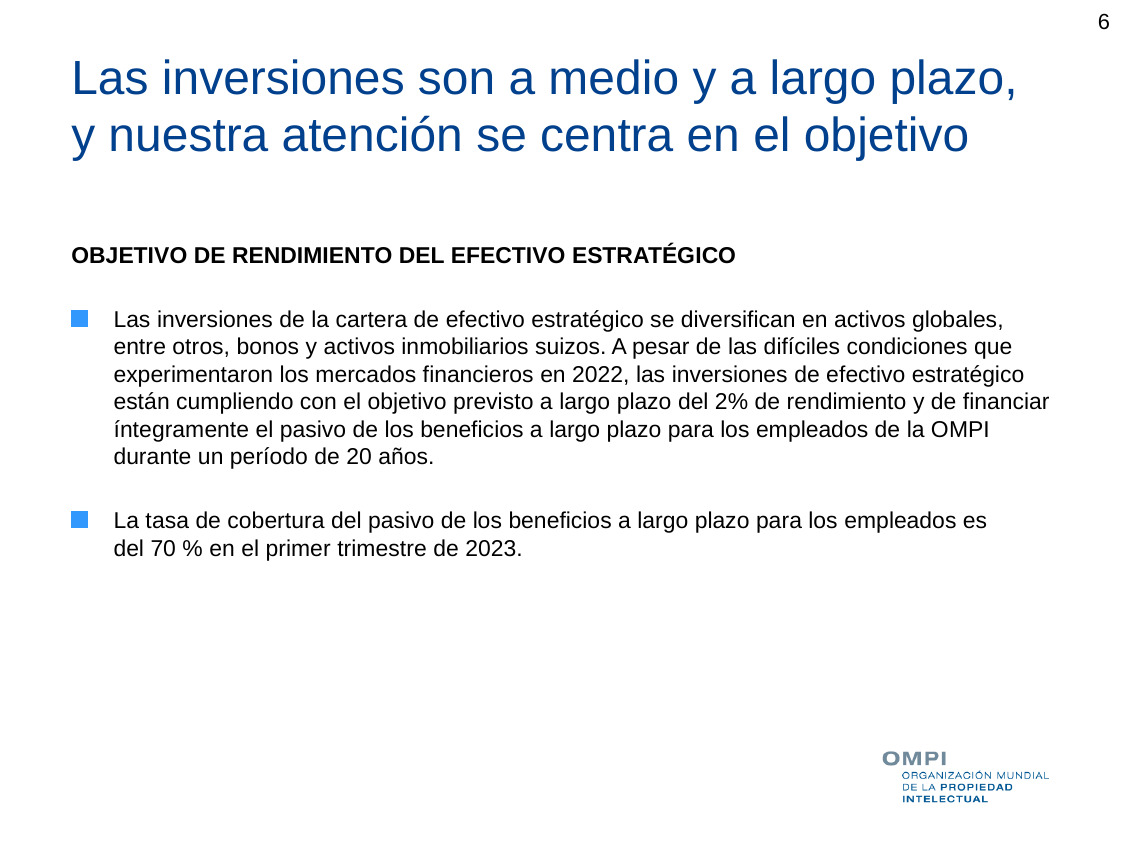

6
# Las inversiones son a medio y a largo plazo, y nuestra atención se centra en el objetivo
OBJETIVO DE RENDIMIENTO DEL EFECTIVO ESTRATÉGICO

Las inversiones de la cartera de efectivo estratégico se diversifican en activos globales, entre otros, bonos y activos inmobiliarios suizos. A pesar de las difíciles condiciones que experimentaron los mercados financieros en 2022, las inversiones de efectivo estratégico están cumpliendo con el objetivo previsto a largo plazo del 2% de rendimiento y de financiar íntegramente el pasivo de los beneficios a largo plazo para los empleados de la OMPI durante un período de 20 años.

La tasa de cobertura del pasivo de los beneficios a largo plazo para los empleados es
del 70 % en el primer trimestre de 2023.